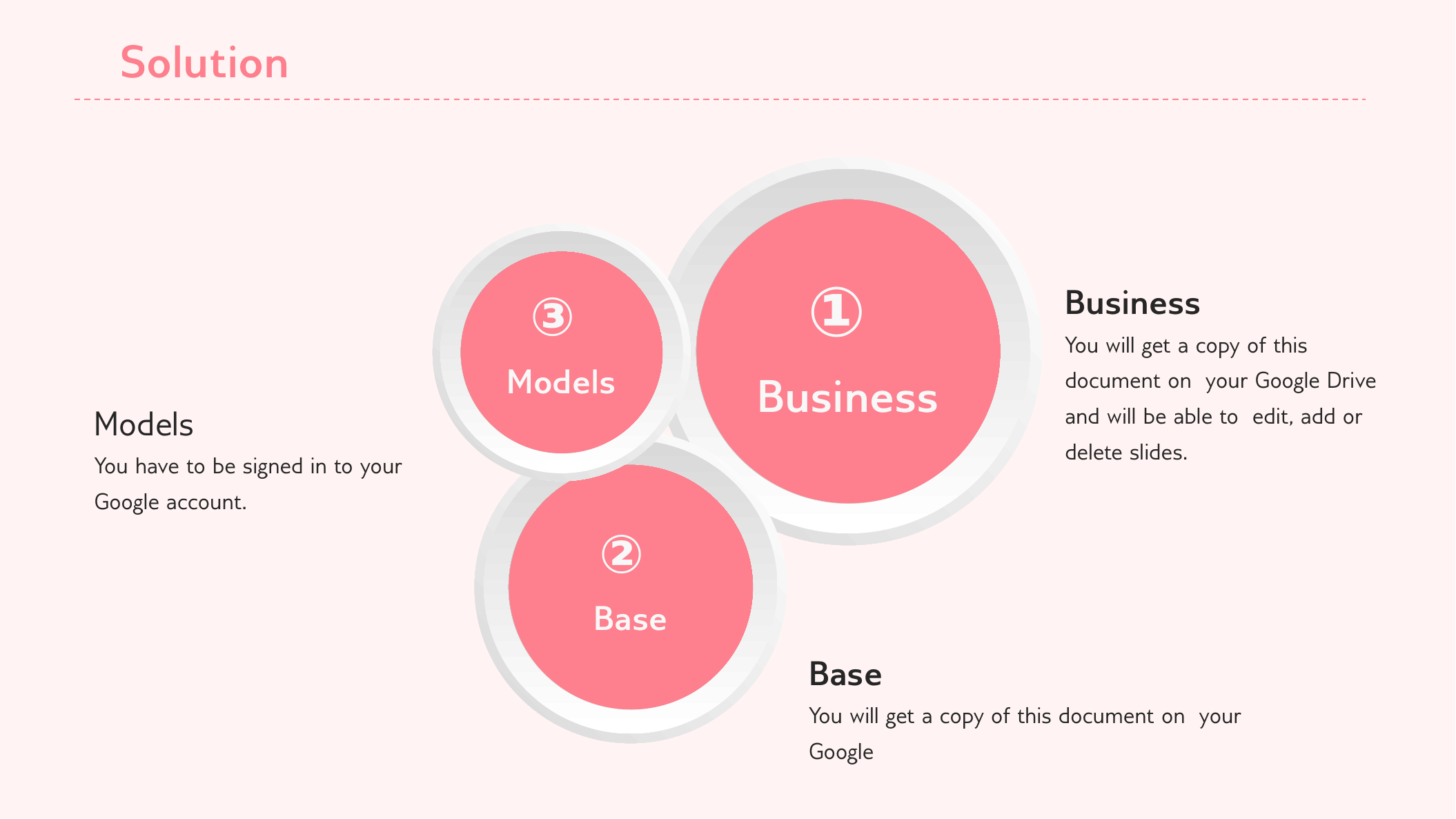

Solution

①
Business

③
Models
Business
You will get a copy of this document on  your Google Drive and will be able to  edit, add or delete slides.
Models
You have to be signed in to your  Google account.

②
Base
Base
You will get a copy of this document on  your Google